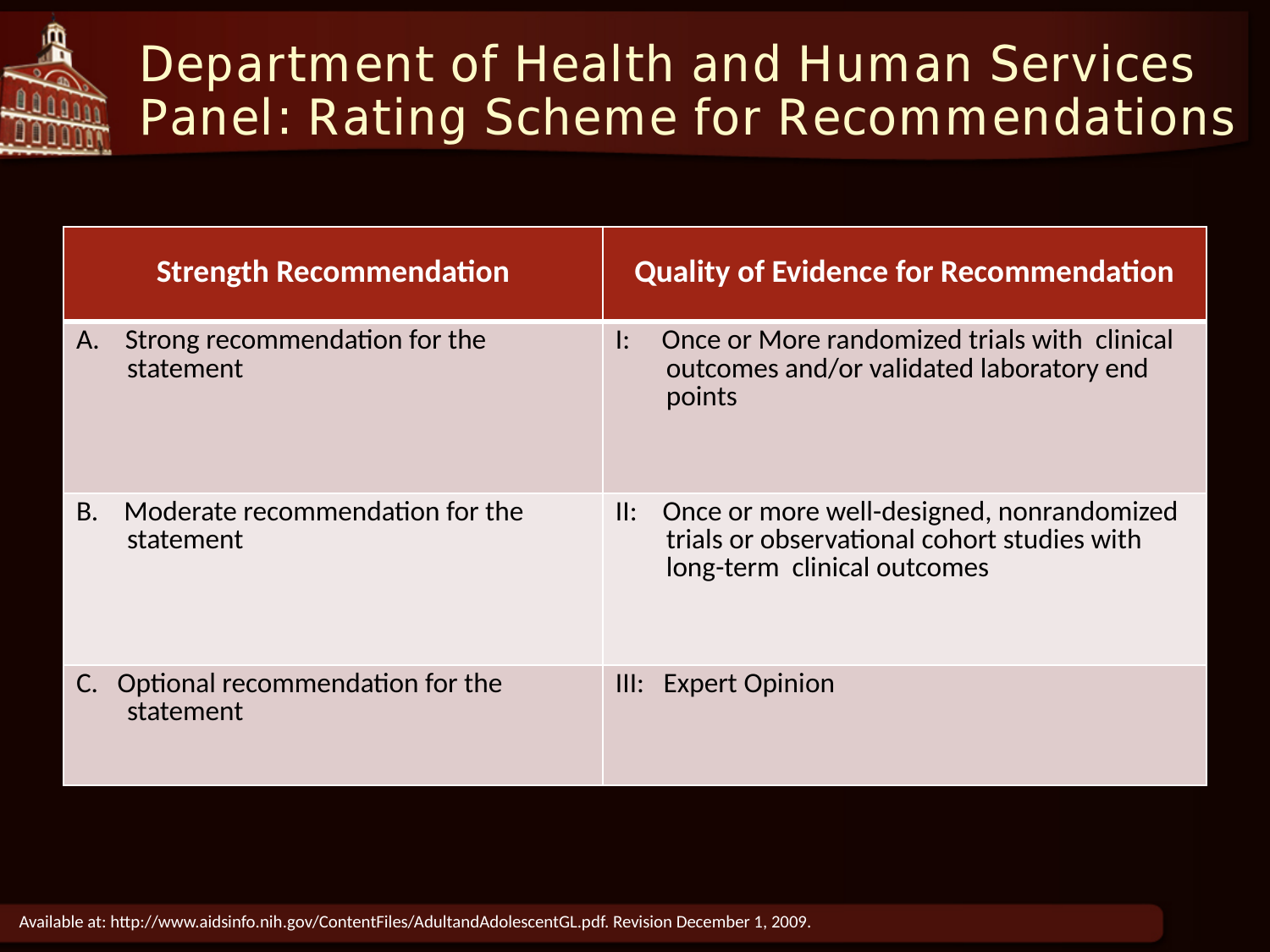

# Department of Health and Human Services Panel: Rating Scheme for Recommendations
| Strength Recommendation | Quality of Evidence for Recommendation |
| --- | --- |
| A. Strong recommendation for the statement | I: Once or More randomized trials with clinical outcomes and/or validated laboratory end points |
| B. Moderate recommendation for the statement | II: Once or more well-designed, nonrandomized trials or observational cohort studies with long-term clinical outcomes |
| C. Optional recommendation for the statement | III: Expert Opinion |
Available at: http://www.aidsinfo.nih.gov/ContentFiles/AdultandAdolescentGL.pdf. Revision December 1, 2009.